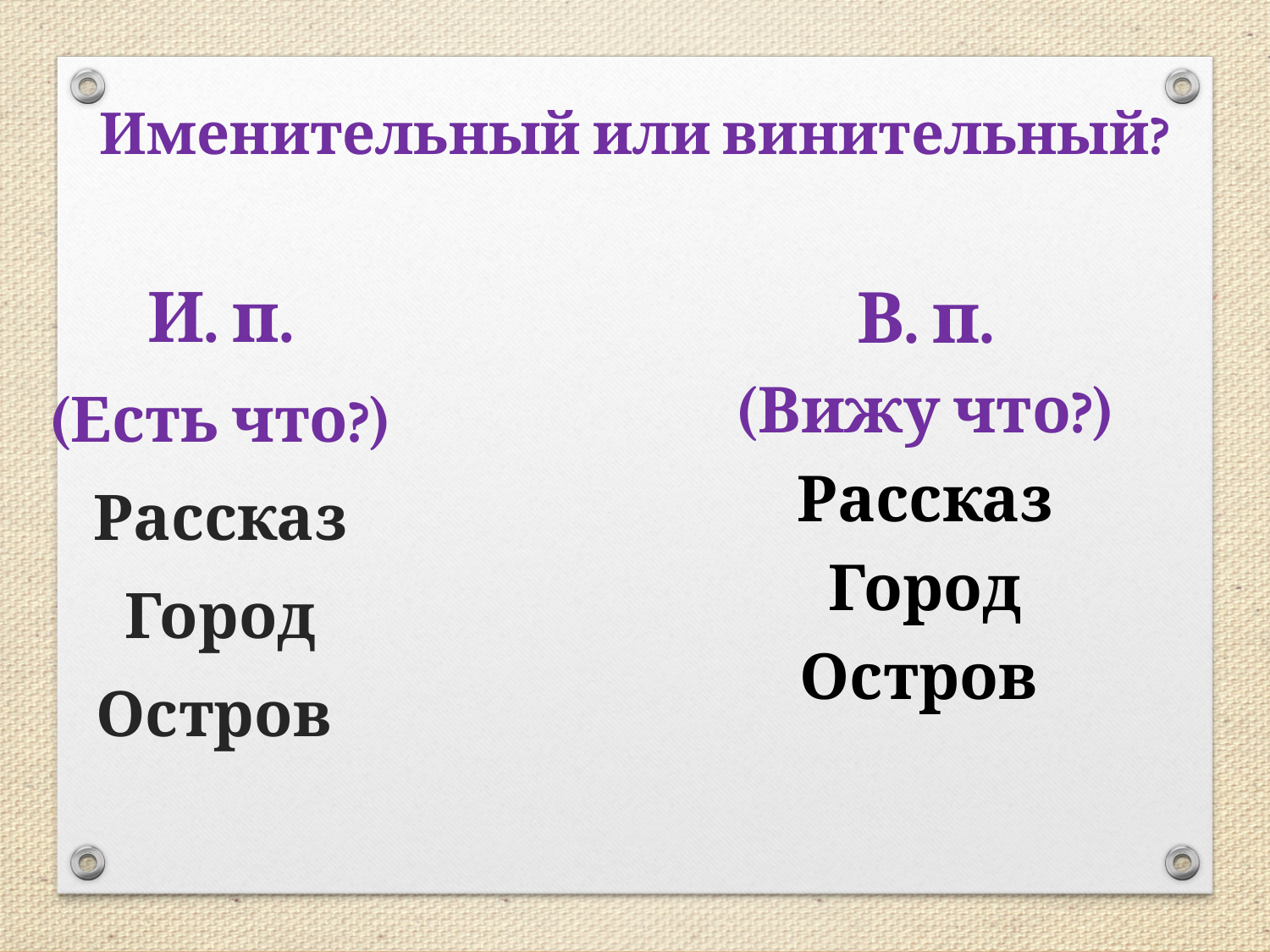

Именительный или винительный?
И. п.
(Есть что?)
Рассказ
Город
Остров
В. п.
(Вижу что?)
Рассказ
Город
Остров